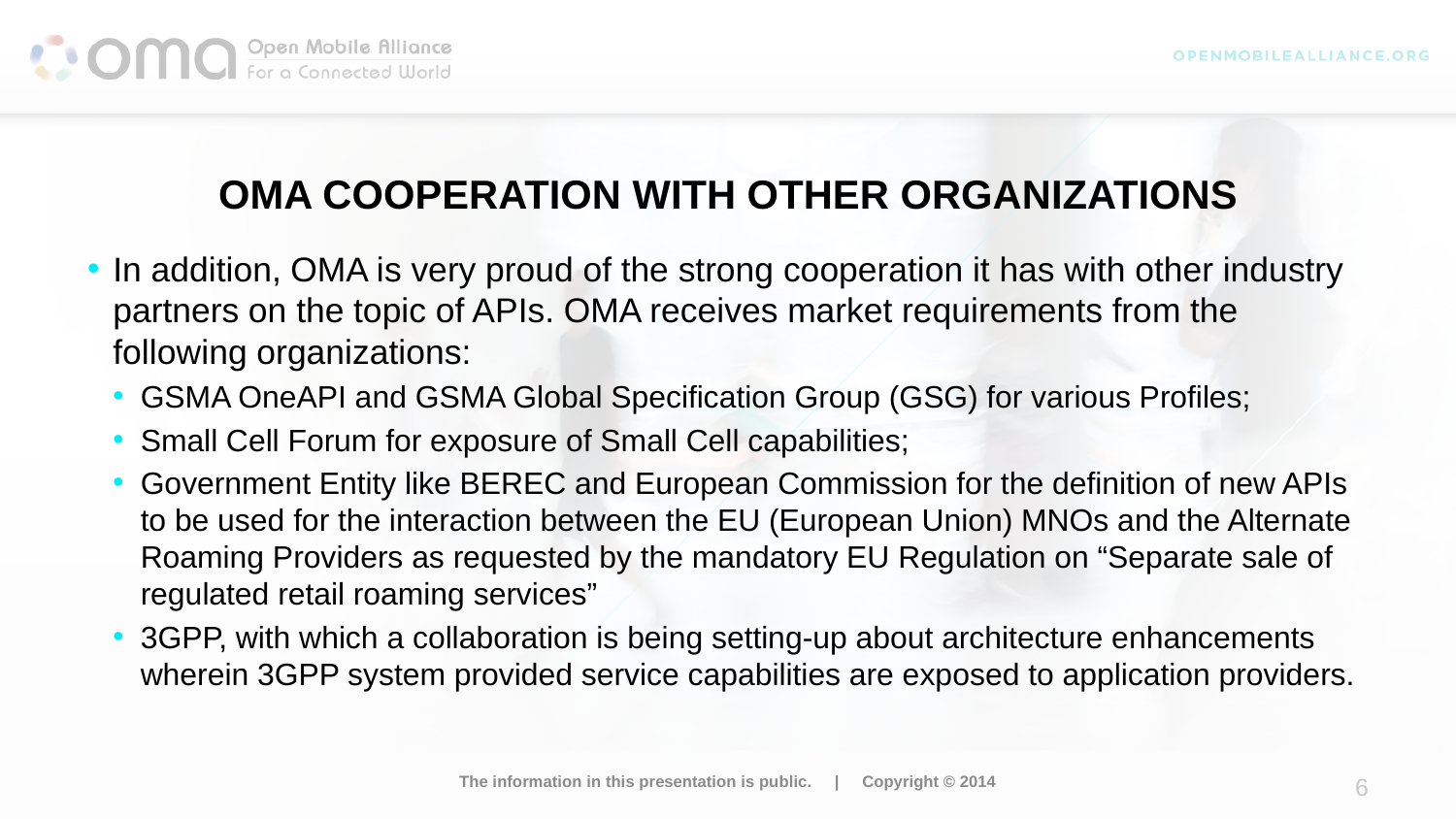

# OMA cooperation with other Organizations
In addition, OMA is very proud of the strong cooperation it has with other industry partners on the topic of APIs. OMA receives market requirements from the following organizations:
GSMA OneAPI and GSMA Global Specification Group (GSG) for various Profiles;
Small Cell Forum for exposure of Small Cell capabilities;
Government Entity like BEREC and European Commission for the definition of new APIs to be used for the interaction between the EU (European Union) MNOs and the Alternate Roaming Providers as requested by the mandatory EU Regulation on “Separate sale of regulated retail roaming services”
3GPP, with which a collaboration is being setting-up about architecture enhancements wherein 3GPP system provided service capabilities are exposed to application providers.

The information in this presentation is public.     |     Copyright © 2014
6